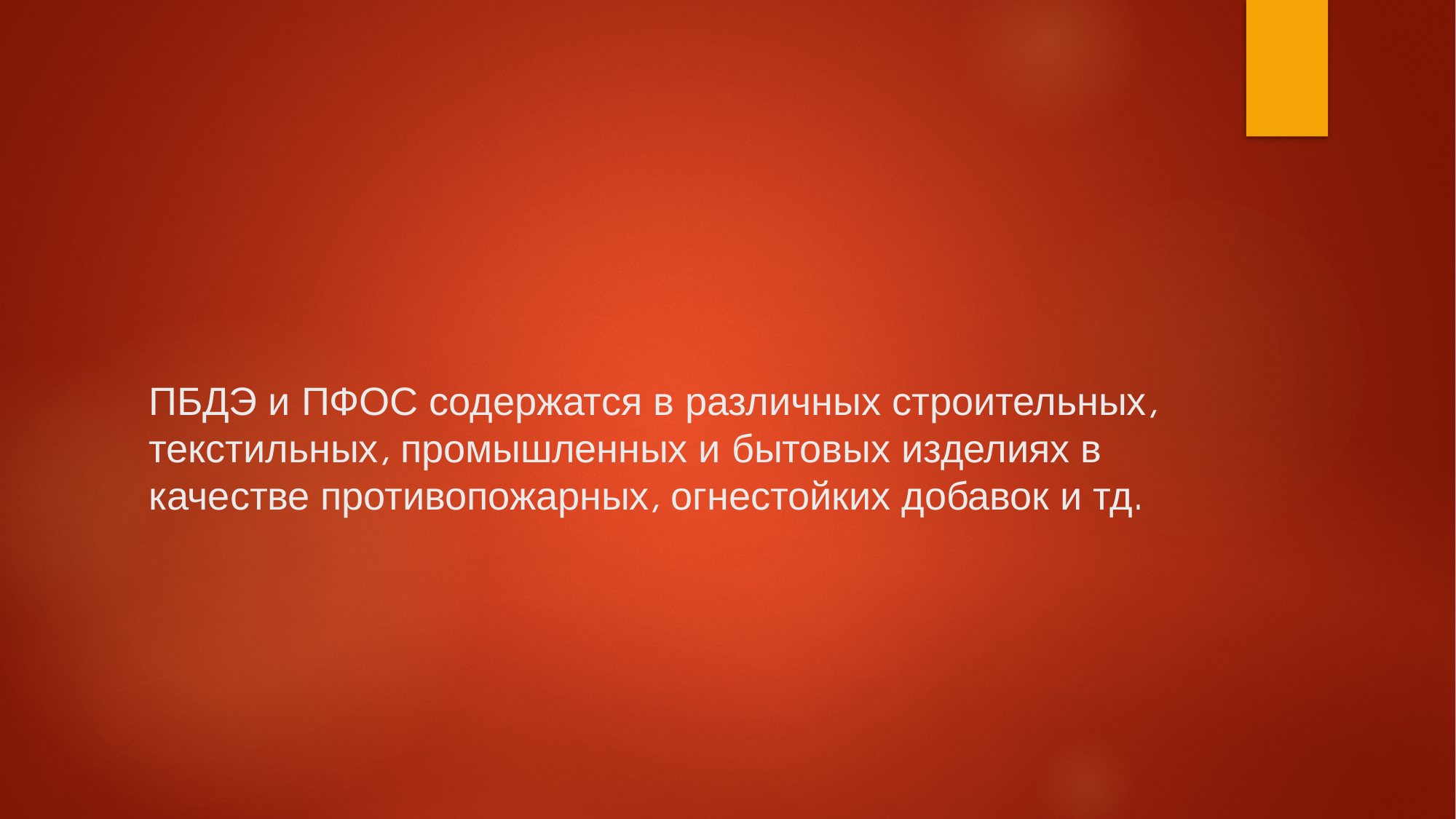

# ПБДЭ и ПФОС содержатся в различных строительных, текстильных, промышленных и бытовых изделиях в качестве противопожарных, огнестойких добавок и тд.